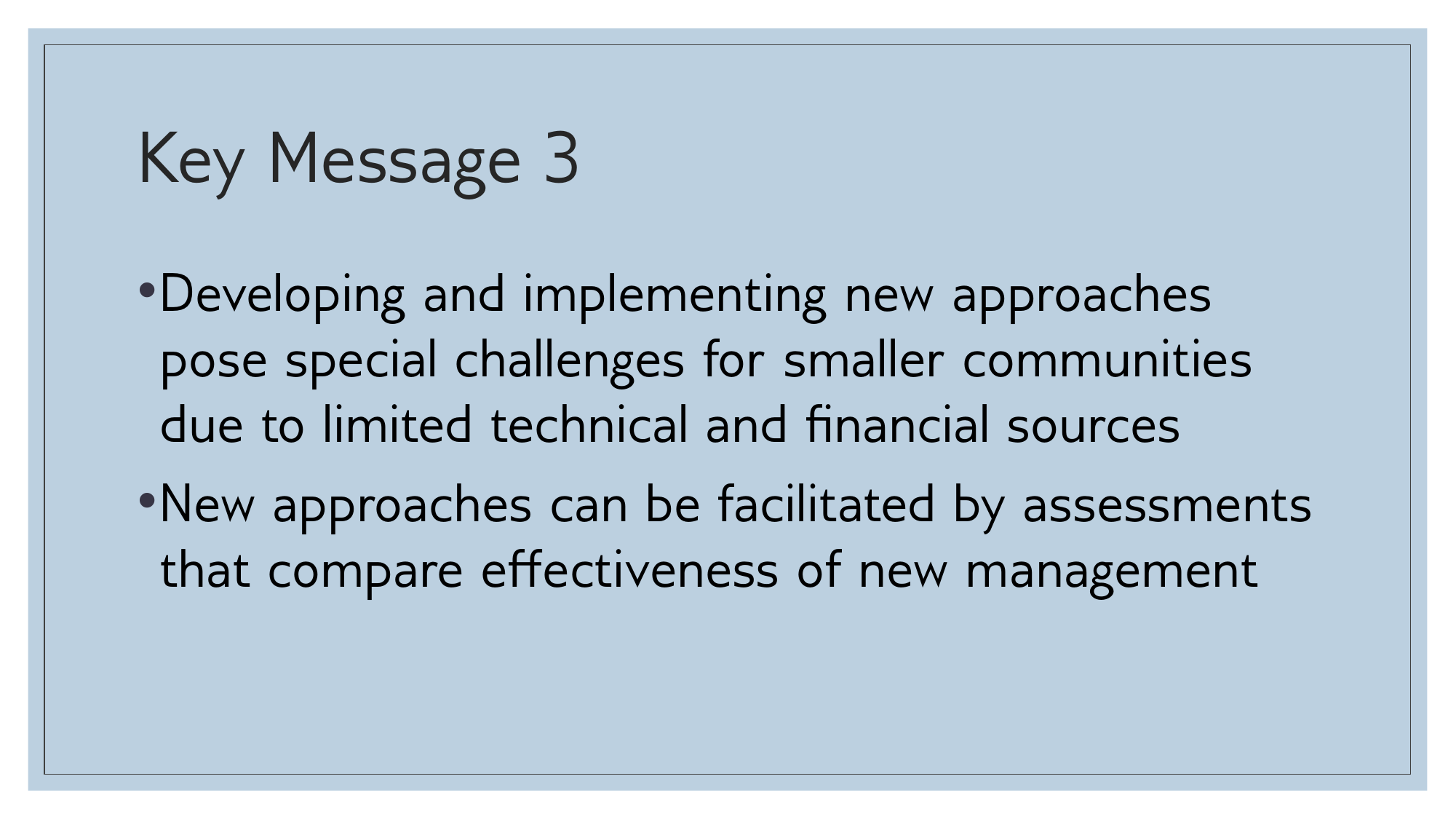

# Key Message 3
Developing and implementing new approaches pose special challenges for smaller communities due to limited technical and financial sources
New approaches can be facilitated by assessments that compare effectiveness of new management